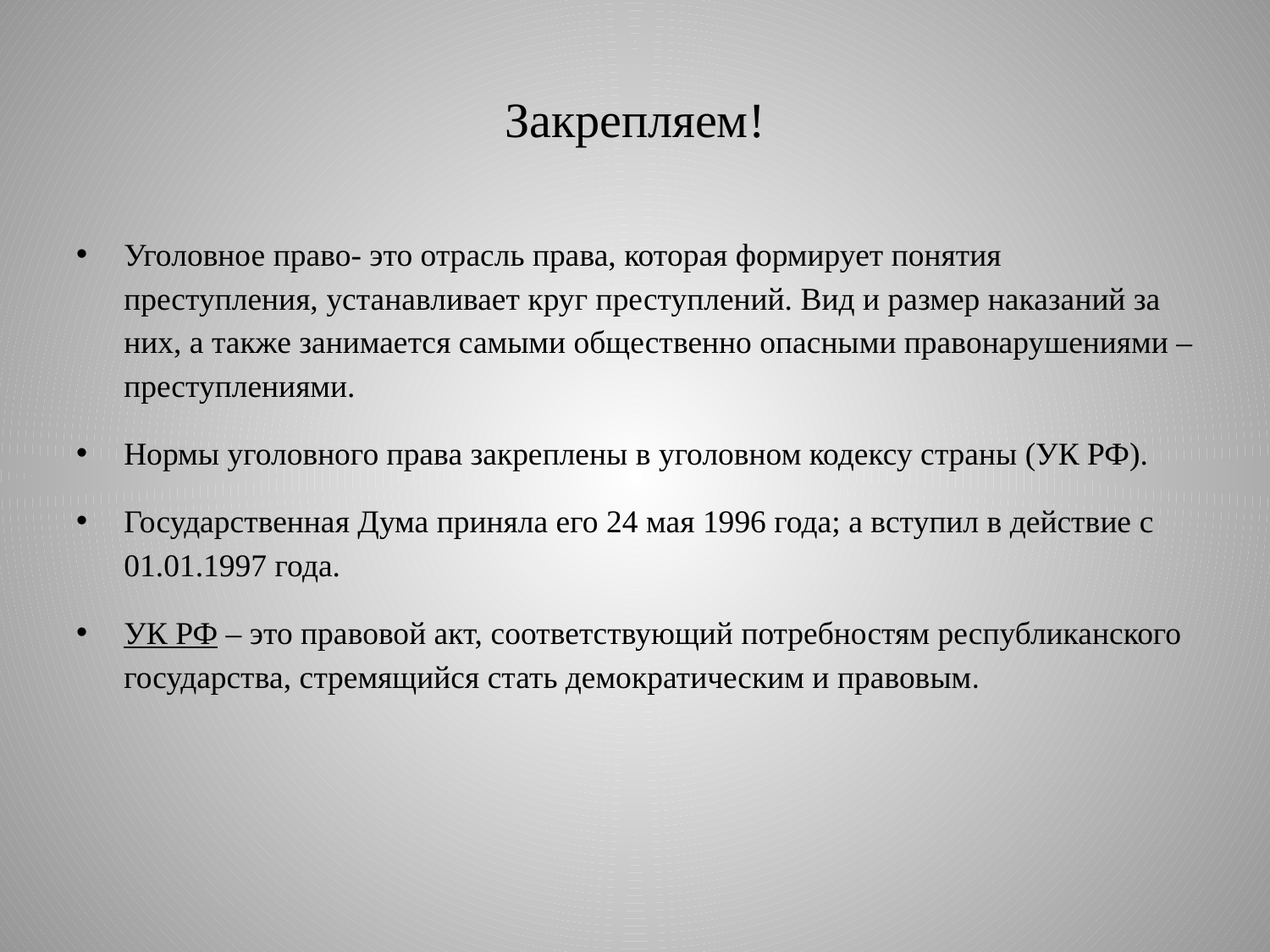

# Закрепляем!
Уголовное право- это отрасль права, которая формирует понятия преступления, устанавливает круг преступлений. Вид и размер наказаний за них, а также занимается самыми общественно опасными правонарушениями – преступлениями.
Нормы уголовного права закреплены в уголовном кодексу страны (УК РФ).
Государственная Дума приняла его 24 мая 1996 года; а вступил в действие с 01.01.1997 года.
УК РФ – это правовой акт, соответствующий потребностям республиканского государства, стремящийся стать демократическим и правовым.